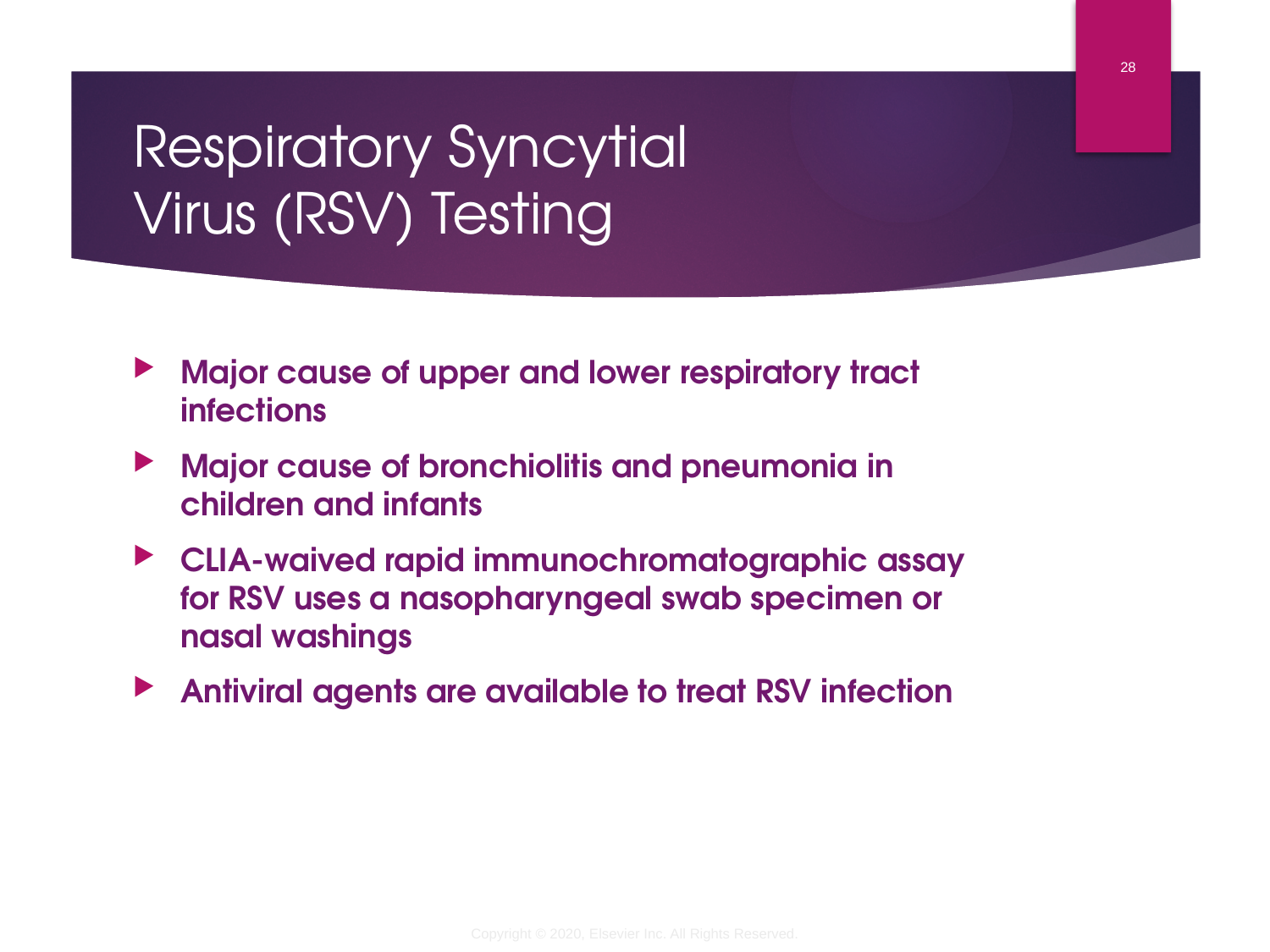

28

# Respiratory Syncytial Virus (RSV) Testing
Major cause of upper and lower respiratory tract infections
Major cause of bronchiolitis and pneumonia in children and infants
CLIA-waived rapid immunochromatographic assay for RSV uses a nasopharyngeal swab specimen or nasal washings
Antiviral agents are available to treat RSV infection